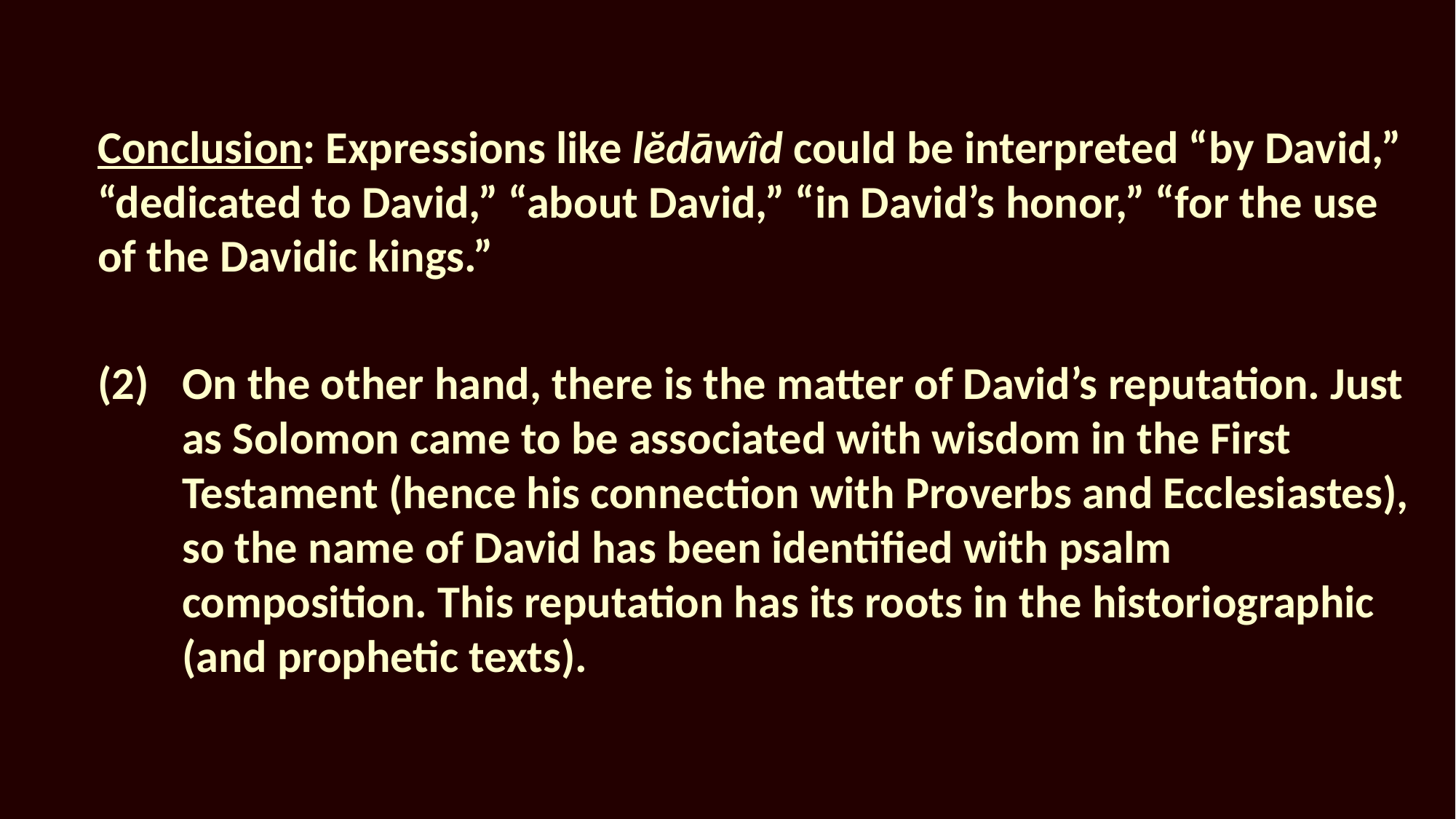

Conclusion: Expressions like lĕdāwîd could be interpreted “by David,” “dedicated to David,” “about David,” “in David’s honor,” “for the use of the Davidic kings.”

(2)	On the other hand, there is the matter of David’s reputation. Just as Solomon came to be associated with wisdom in the First Testament (hence his connection with Proverbs and Ecclesiastes), so the name of David has been identified with psalm composition. This reputation has its roots in the historiographic (and prophetic texts).